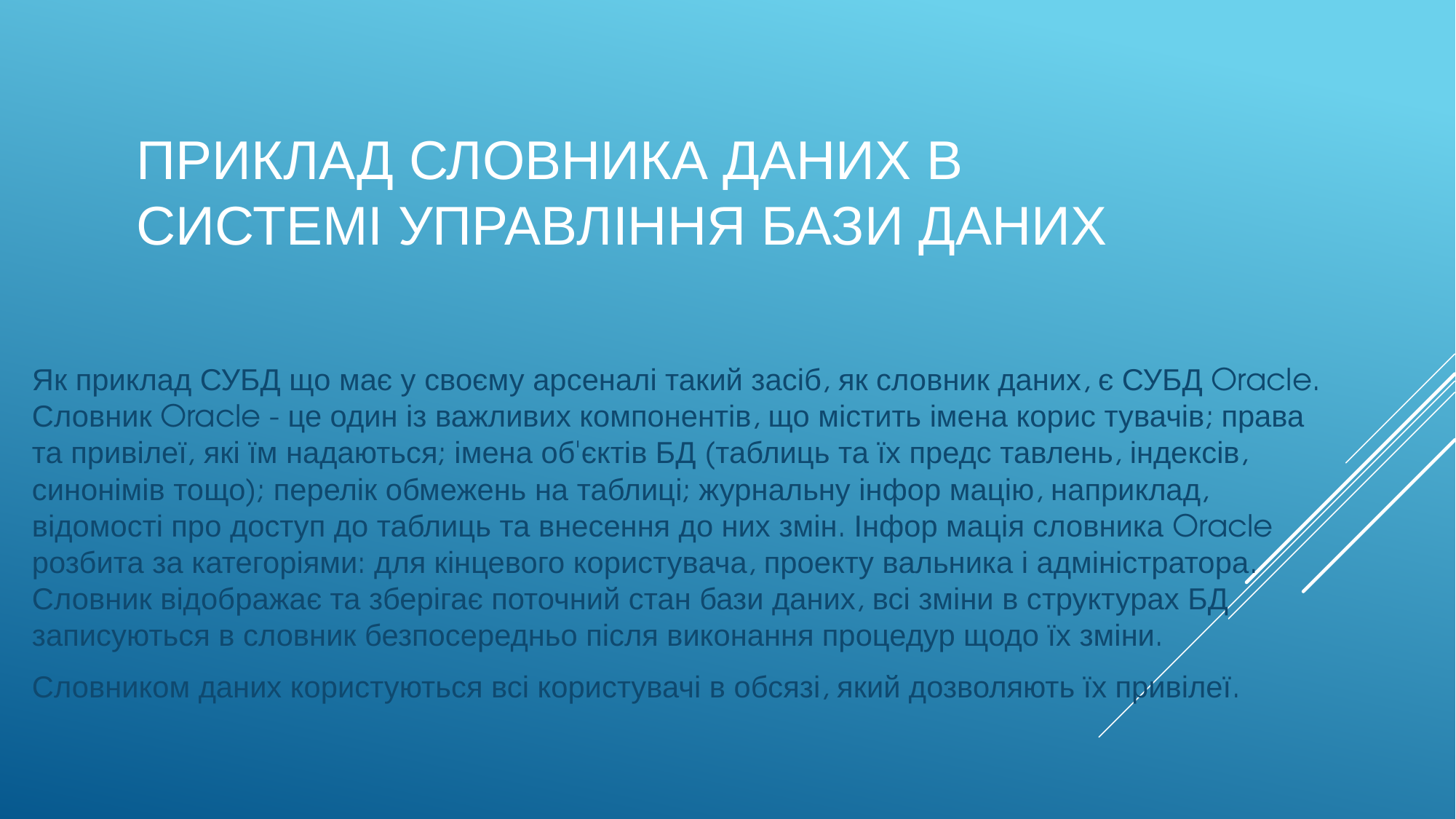

# Приклад словника даних в системі управління бази даних
Як приклад СУБД що має у своєму арсеналі такий засіб, як словник даних, є СУБД Oracle. Словник Oracle - це один із важливих компонентів, що містить імена корис тувачів; права та привілеї, які їм надаються; імена об'єктів БД (таблиць та їх предс тавлень, індексів, синонімів тощо); перелік обмежень на таблиці; журнальну інфор мацію, наприклад, відомості про доступ до таблиць та внесення до них змін. Інфор мація словника Oracle розбита за категоріями: для кінцевого користувача, проекту вальника і адміністратора. Словник відображає та зберігає поточний стан бази даних, всі зміни в структурах БД записуються в словник безпосередньо після виконання процедур щодо їх зміни.
Словником даних користуються всі користувачі в обсязі, який дозволяють їх привілеї.